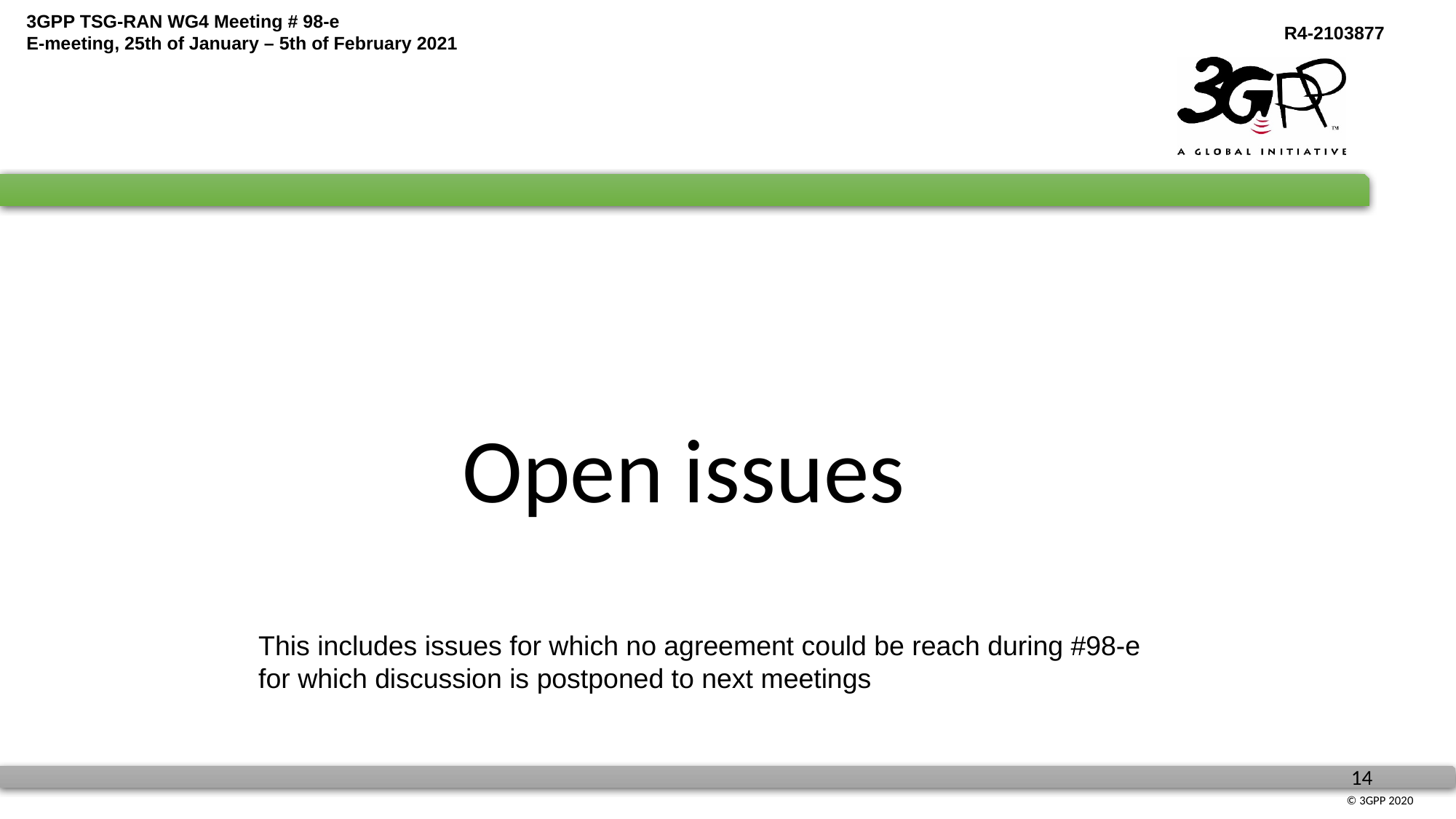

Open issues
This includes issues for which no agreement could be reach during #98-e
for which discussion is postponed to next meetings